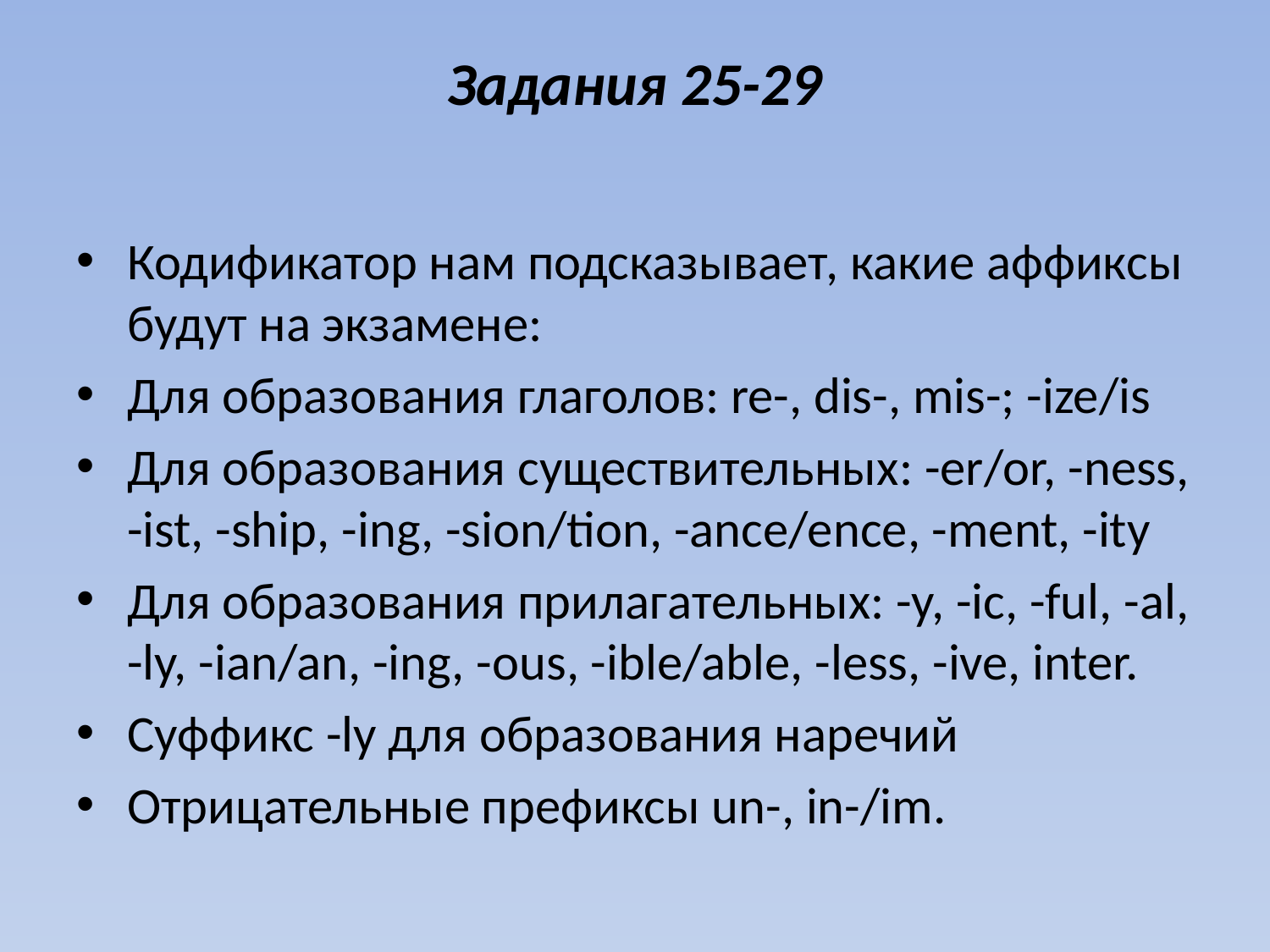

# Задания 25-29
Кодификатор нам подсказывает, какие аффиксы будут на экзамене:
Для образования глаголов: re-, dis-, mis-; -ize/is
Для образования существительных: -er/or, -ness, -ist, -ship, -ing, -sion/tion, -ance/ence, -ment, -ity
Для образования прилагательных: -y, -ic, -ful, -al, -ly, -ian/an, -ing, -ous, -ible/able, -less, -ive, inter.
Суффикс -ly для образования наречий
Отрицательные префиксы un-, in-/im.